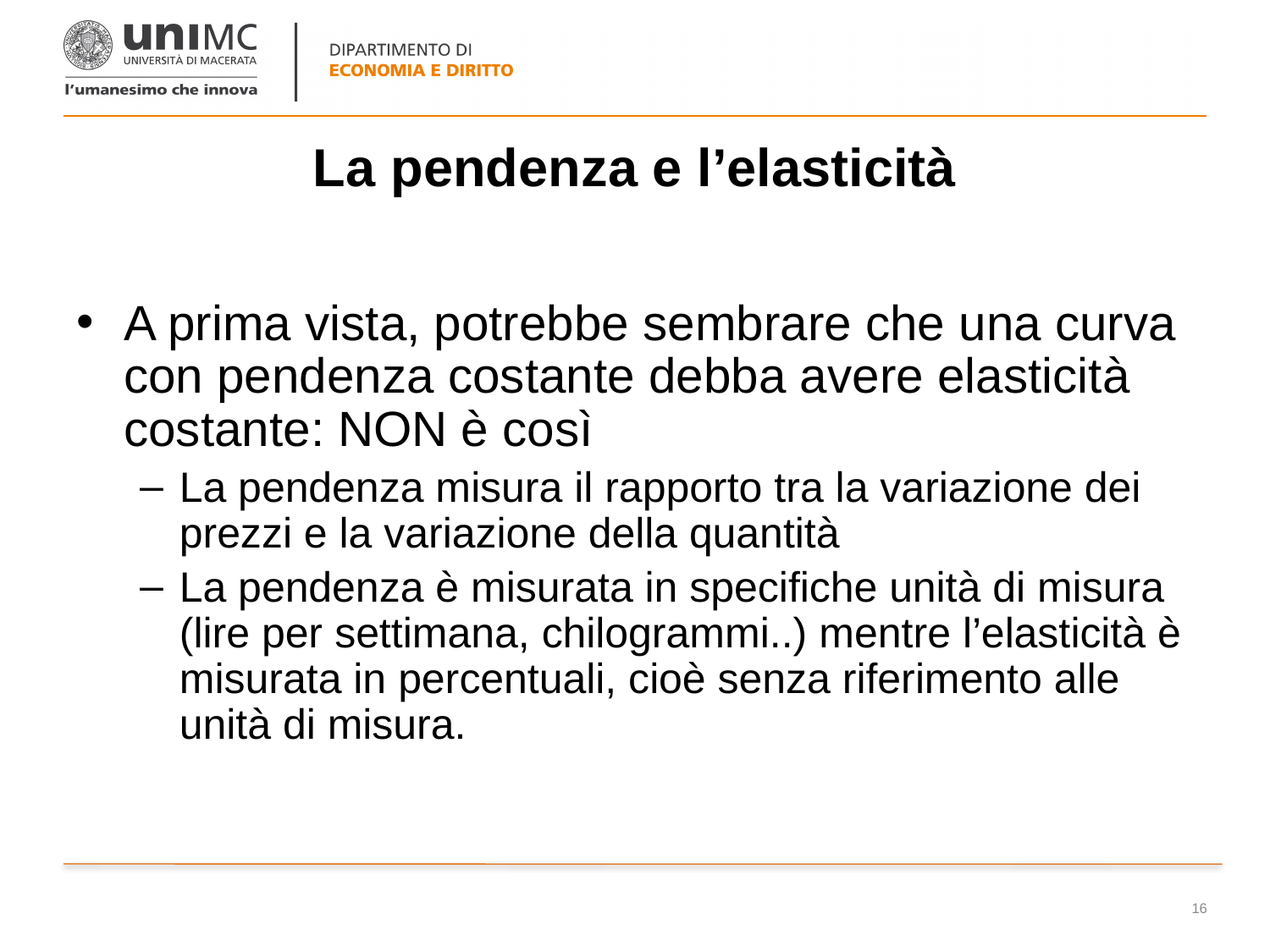

# La pendenza e l’elasticità

A prima vista, potrebbe sembrare che una curva con pendenza costante debba avere elasticità costante: NON è così
La pendenza misura il rapporto tra la variazione dei prezzi e la variazione della quantità
La pendenza è misurata in specifiche unità di misura (lire per settimana, chilogrammi..) mentre l’elasticità è misurata in percentuali, cioè senza riferimento alle unità di misura.
16